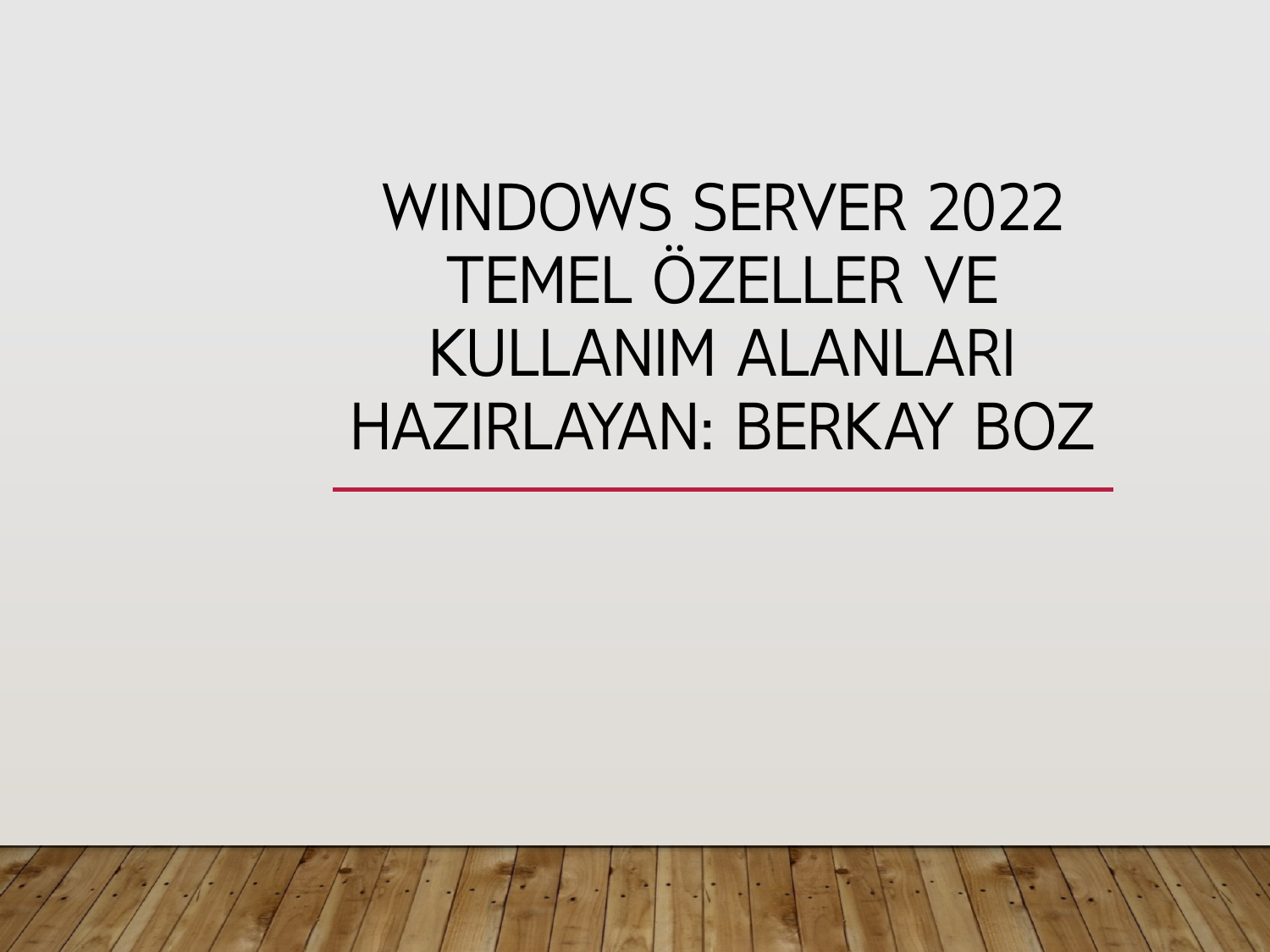

# Windows Server 2022
Temel Özeller ve Kullanım Alanları
Hazırlayan: Berkay Boz